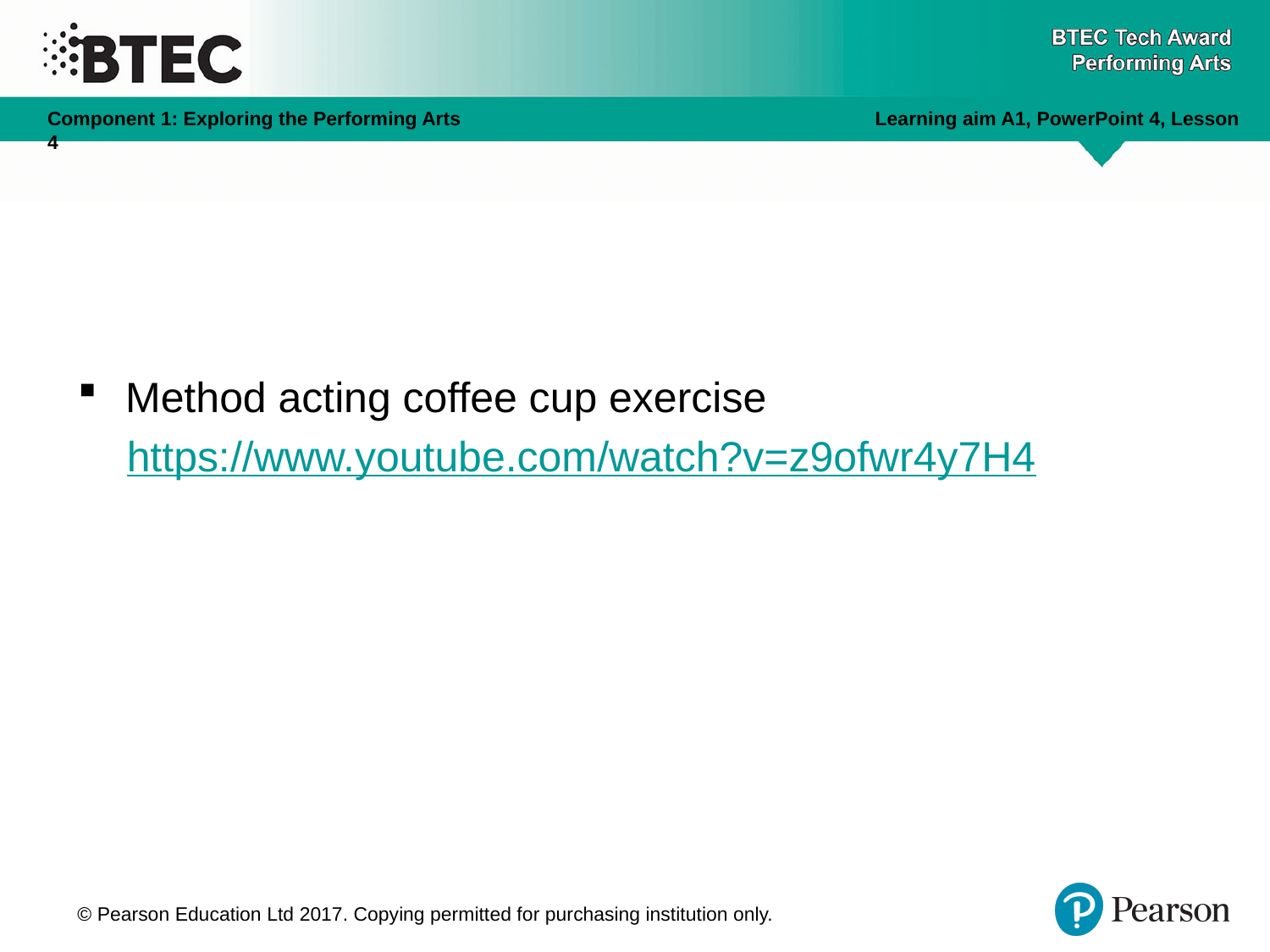

Method acting coffee cup exercise
https://www.youtube.com/watch?v=z9ofwr4y7H4

© Pearson Education Ltd 2017. Copying permitted for purchasing institution only.